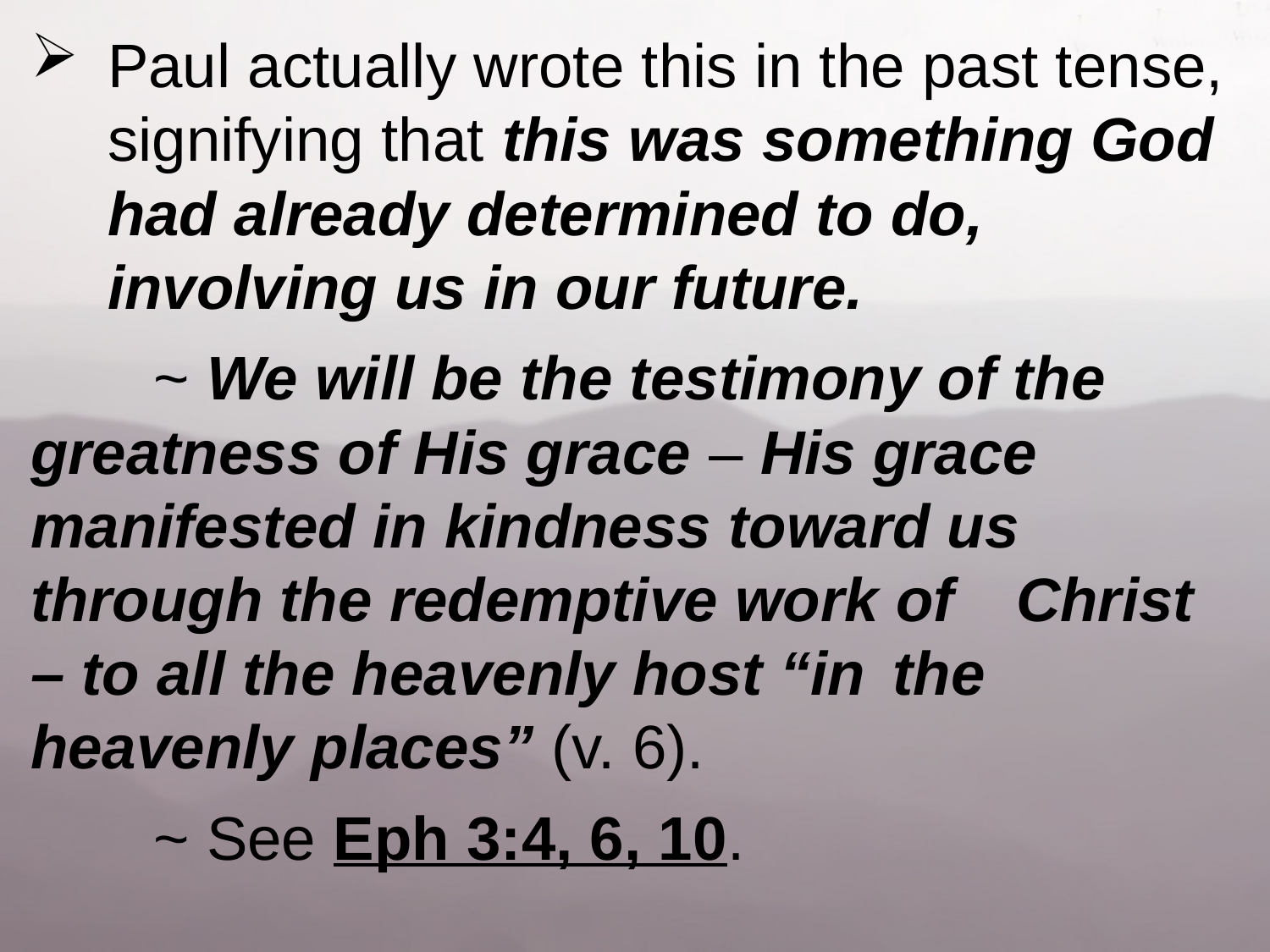

Paul actually wrote this in the past tense, signifying that this was something God had already determined to do, involving us in our future.
		~ We will be the testimony of the 							greatness of His grace – His grace 						manifested in kindness toward us 						through the redemptive work of 							Christ – to all the heavenly host “in 						the heavenly places” (v. 6).
		~ See Eph 3:4, 6, 10.